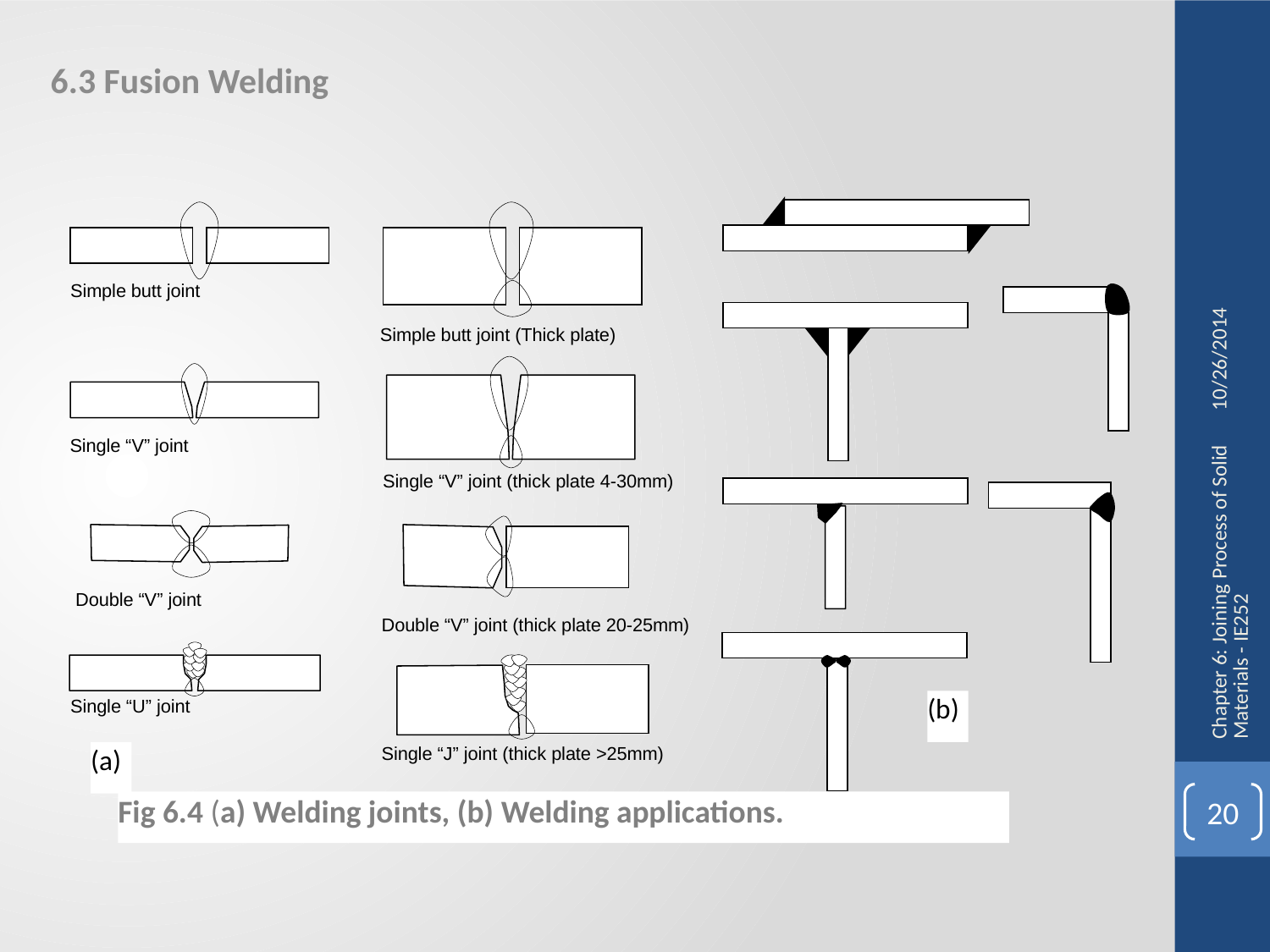

6.3 Fusion Welding

Simple butt joint
Simple butt joint (Thick plate)
Single “V” joint
Single “V” joint (thick plate 4-30mm)

 Double “V” joint
 Double “V” joint (thick plate 20-25mm)
Single “U” joint
 Single “J” joint (thick plate >25mm)
(b)
(a)
Fig 6.4 (a) Welding joints, (b) Welding applications.
10/26/2014
Chapter 6: Joining Process of Solid Materials - IE252
20